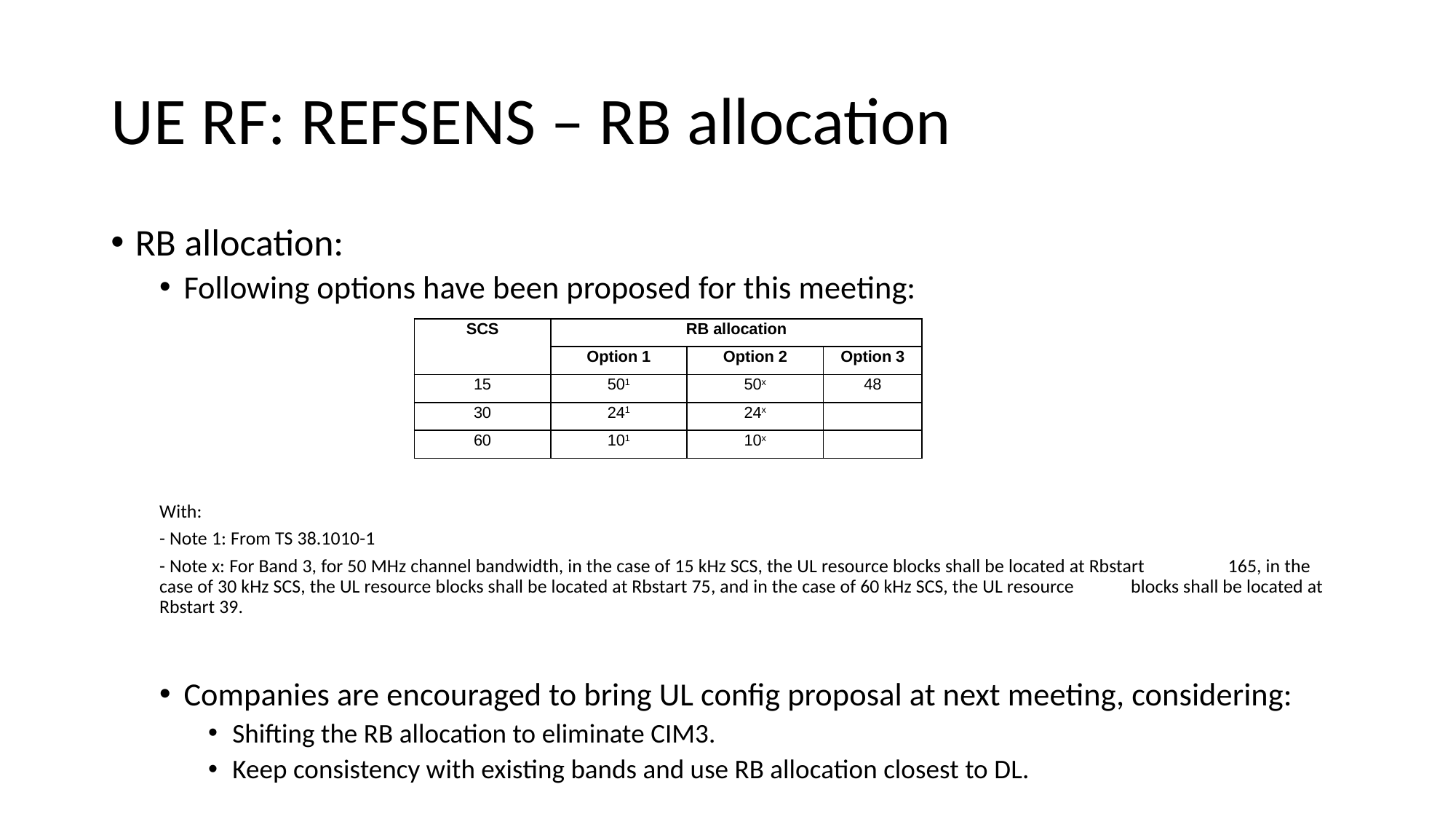

# UE RF: REFSENS – RB allocation
RB allocation:
Following options have been proposed for this meeting:

With:
	- Note 1: From TS 38.1010-1
	- Note x: For Band 3, for 50 MHz channel bandwidth, in the case of 15 kHz SCS, the UL resource blocks shall be located at Rbstart 	165, in the case of 30 kHz SCS, the UL resource blocks shall be located at Rbstart 75, and in the case of 60 kHz SCS, the UL resource 	blocks shall be located at Rbstart 39.

Companies are encouraged to bring UL config proposal at next meeting, considering:
Shifting the RB allocation to eliminate CIM3.
Keep consistency with existing bands and use RB allocation closest to DL.

| SCS | RB allocation |  |  |
| --- | --- | --- | --- |
|  | Option 1 | Option 2 | Option 3 |
| 15 | 501 | 50x | 48 |
| 30 | 241 | 24x |  |
| 60 | 101 | 10x |  |